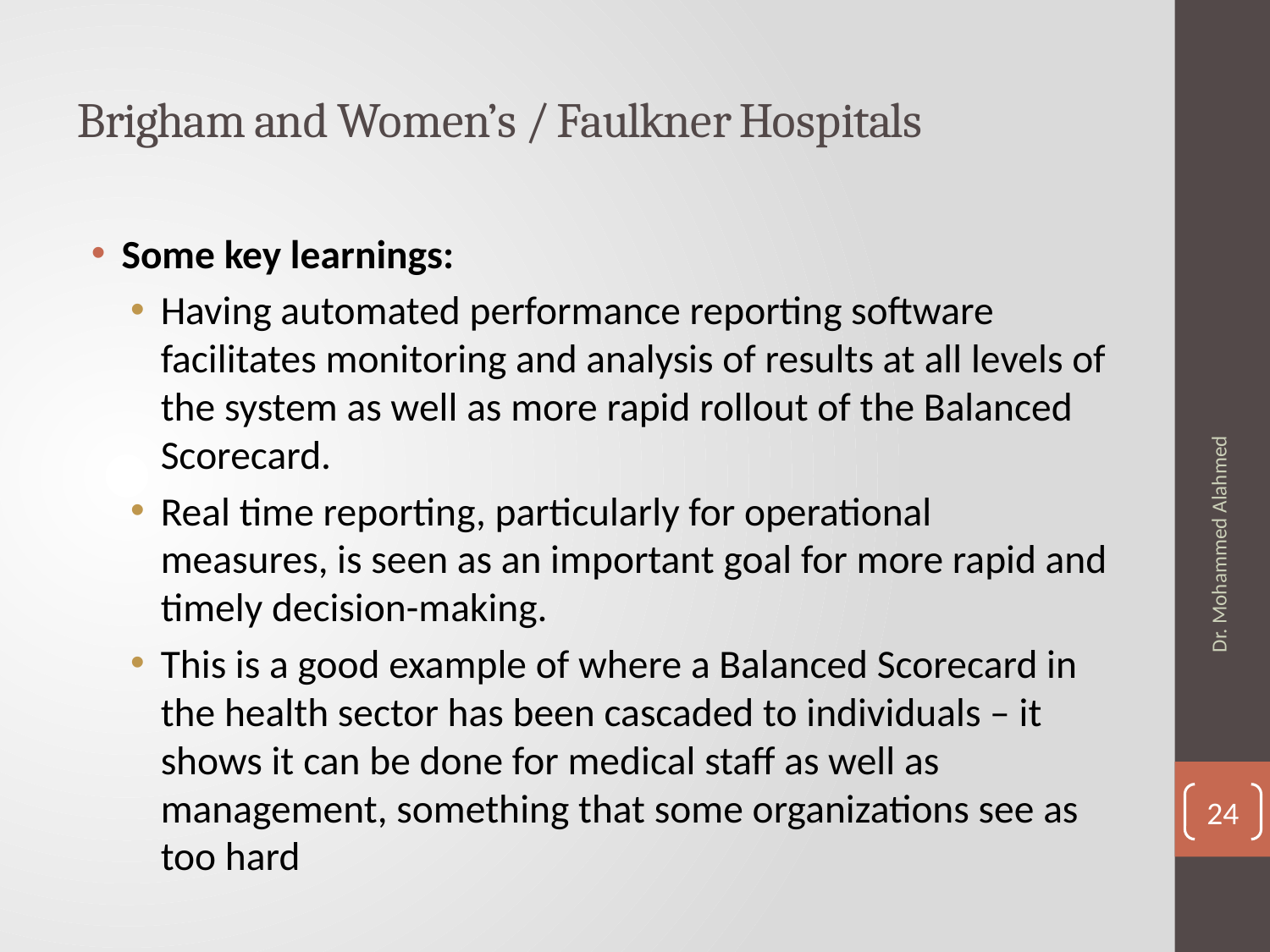

# Brigham and Women’s / Faulkner Hospitals
Some key learnings:
Having automated performance reporting software facilitates monitoring and analysis of results at all levels of the system as well as more rapid rollout of the Balanced Scorecard.
Real time reporting, particularly for operational measures, is seen as an important goal for more rapid and timely decision-making.
This is a good example of where a Balanced Scorecard in the health sector has been cascaded to individuals – it shows it can be done for medical staff as well as management, something that some organizations see as too hard
Dr. Mohammed Alahmed
24